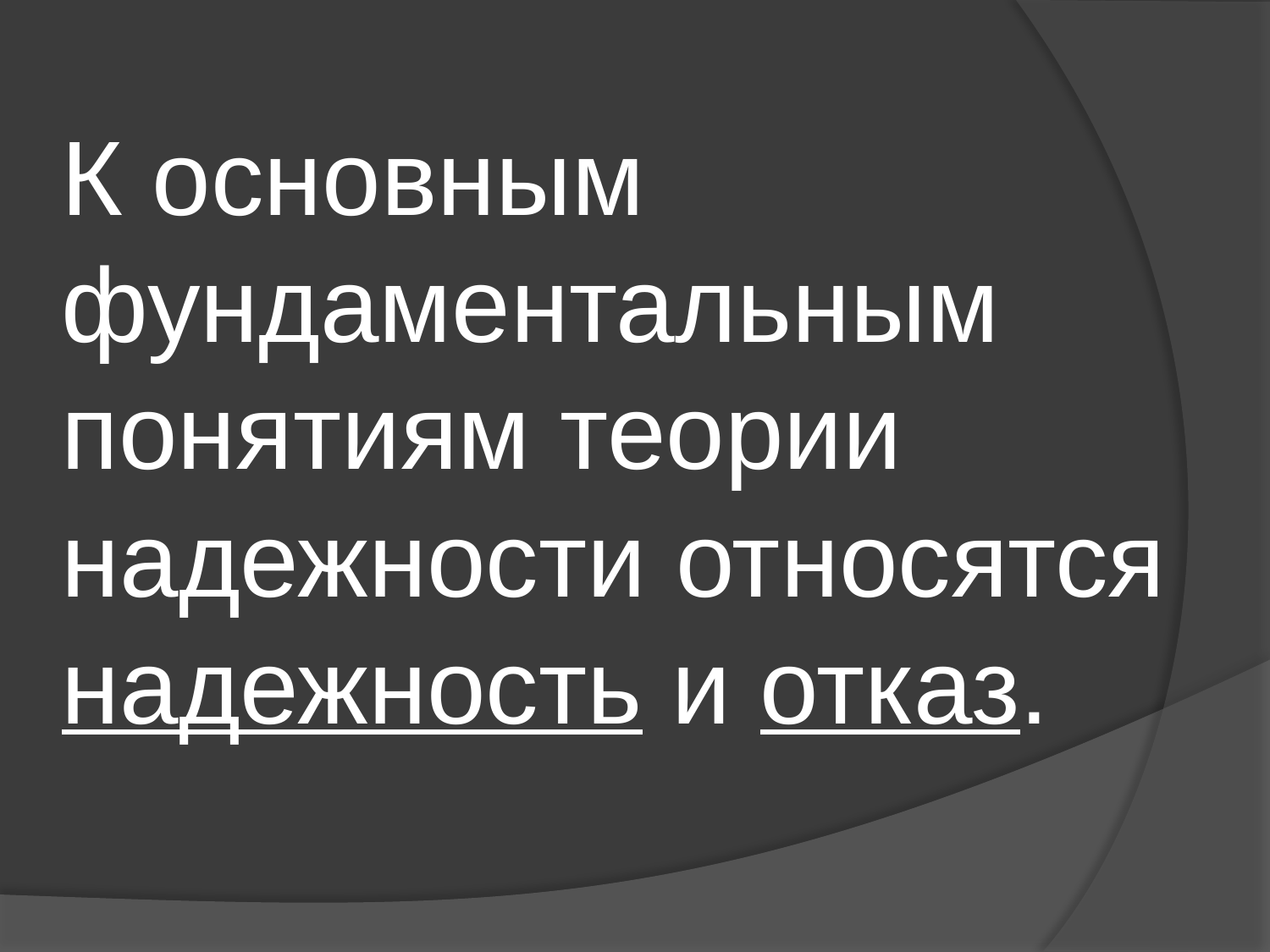

# К основным фундаментальным понятиям теории надежности относятся надежность и отказ.